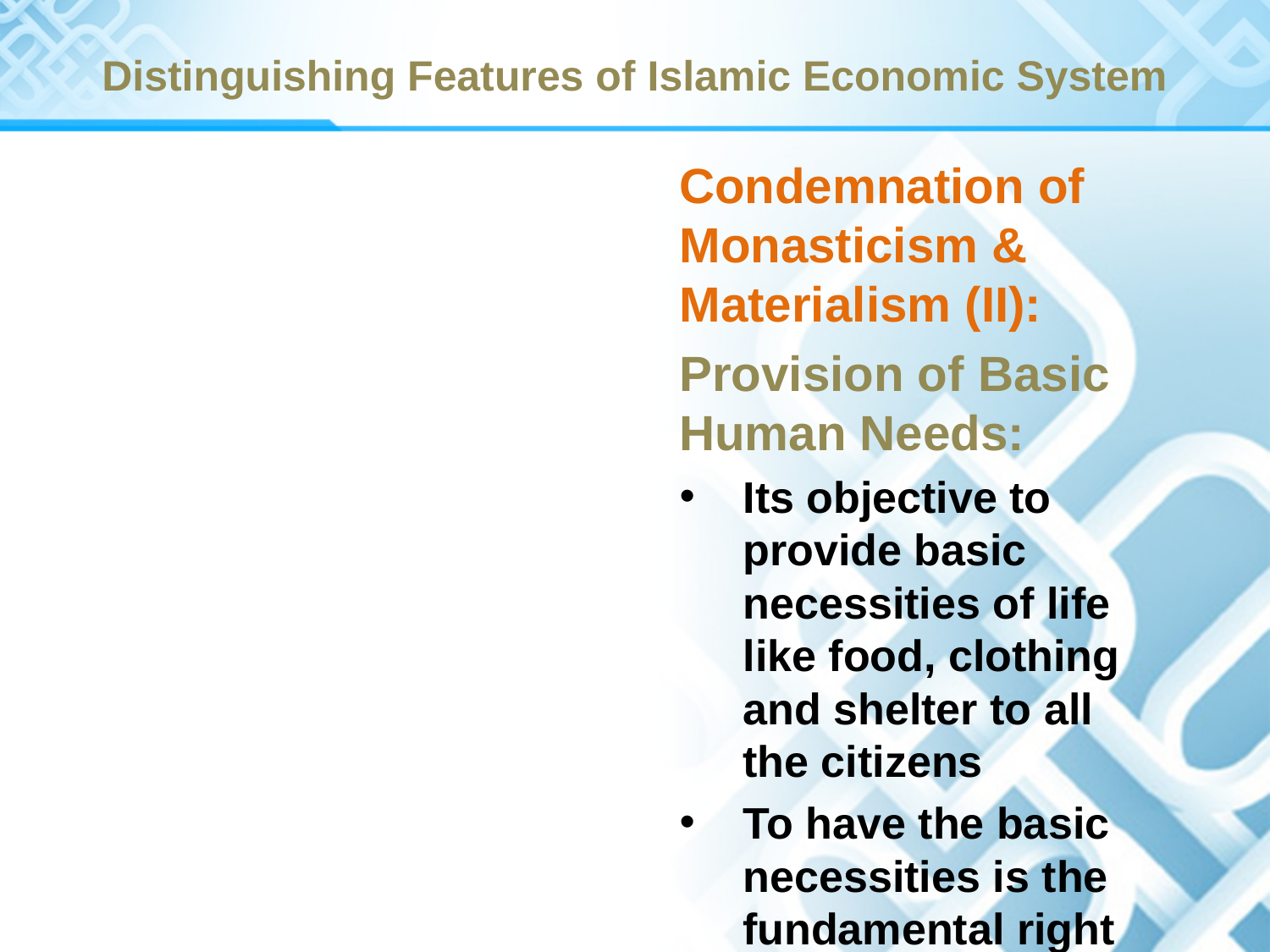

Distinguishing Features of Islamic Economic System
Condemnation of Monasticism & Materialism (II):
Provision of Basic Human Needs:
Its objective to provide basic necessities of life like food, clothing and shelter to all the citizens
To have the basic necessities is the fundamental right